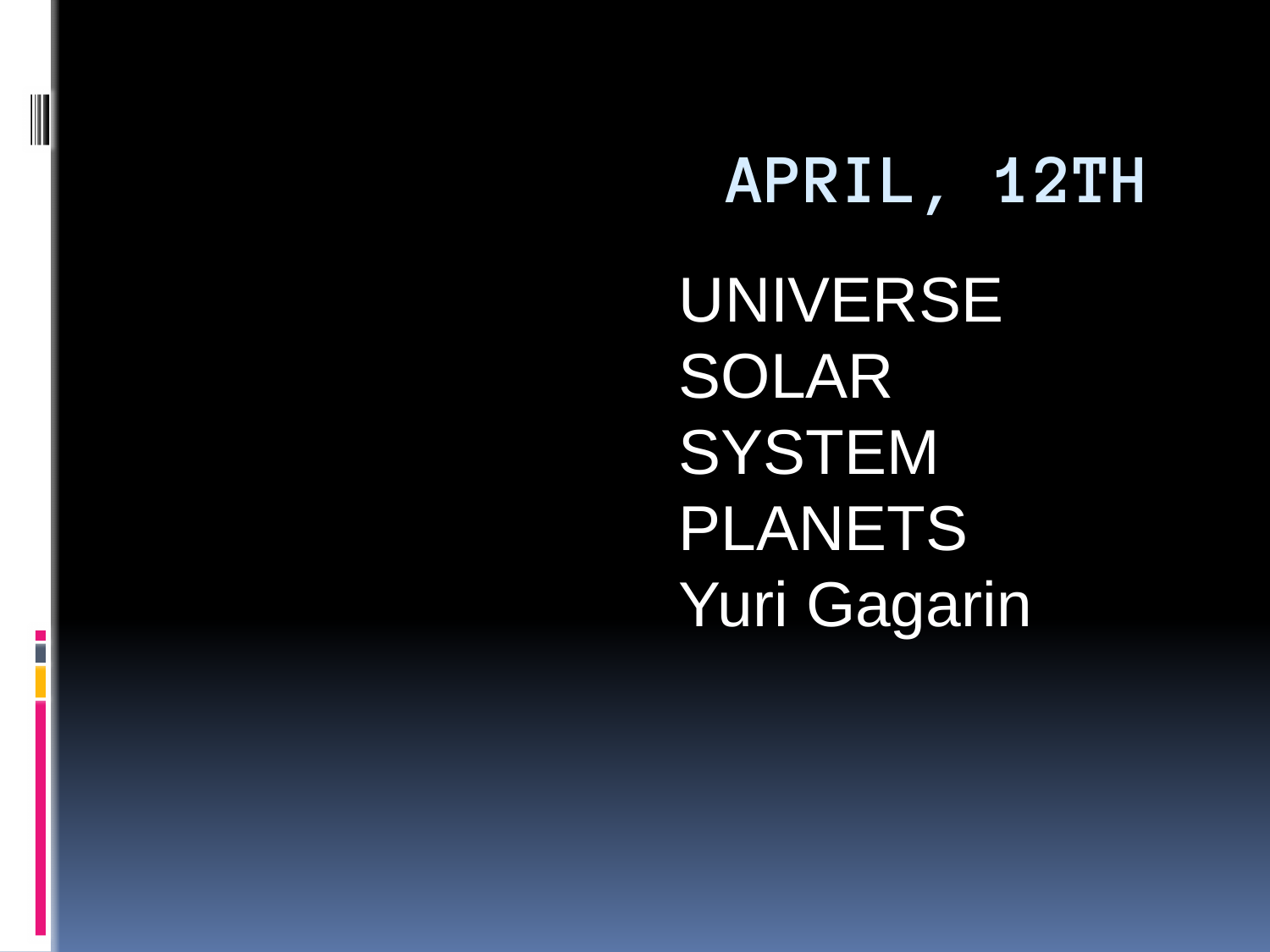

# April, 12th
UNIVERSE
SOLAR SYSTEM
PLANETS
Yuri Gagarin